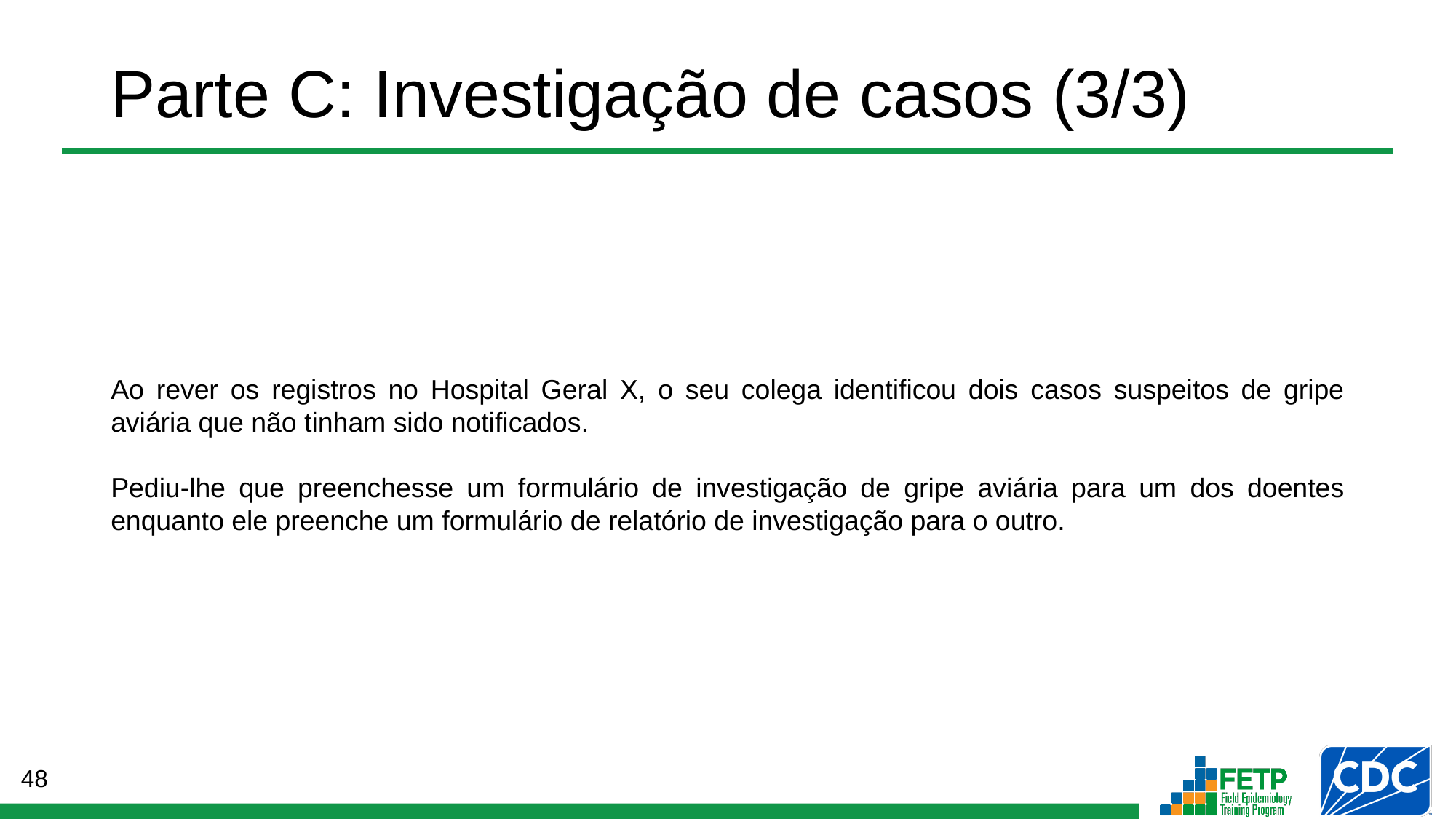

# Parte C: Investigação de casos (3/3)
Ao rever os registros no Hospital Geral X, o seu colega identificou dois casos suspeitos de gripe aviária que não tinham sido notificados.

Pediu-lhe que preenchesse um formulário de investigação de gripe aviária para um dos doentes enquanto ele preenche um formulário de relatório de investigação para o outro.